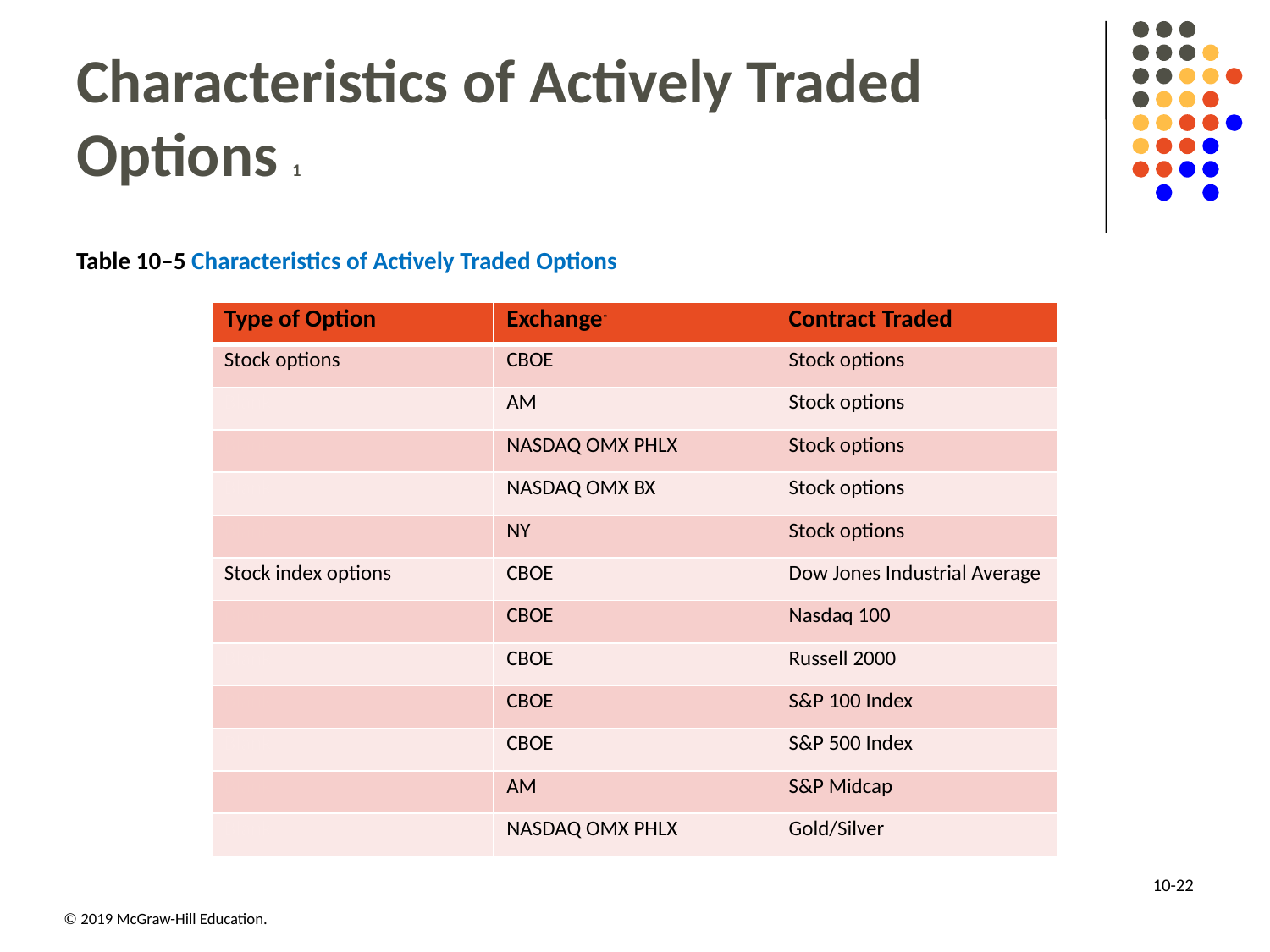

# Characteristics of Actively Traded Options 1
Table 10–5 Characteristics of Actively Traded Options
| Type of Option | Exchange\* | Contract Traded |
| --- | --- | --- |
| Stock options | CBOE | Stock options |
| Blank | AM | Stock options |
| Blank | NASDAQ OMX PHLX | Stock options |
| Blank | NASDAQ OMX BX | Stock options |
| Blank | NY | Stock options |
| Stock index options | CBOE | Dow Jones Industrial Average |
| Blank | CBOE | Nasdaq 100 |
| Blank | CBOE | Russell 2000 |
| Blank | CBOE | S&P 100 Index |
| Blank | CBOE | S&P 500 Index |
| Blank | AM | S&P Midcap |
| Blank | NASDAQ OMX PHLX | Gold/Silver |
10-22